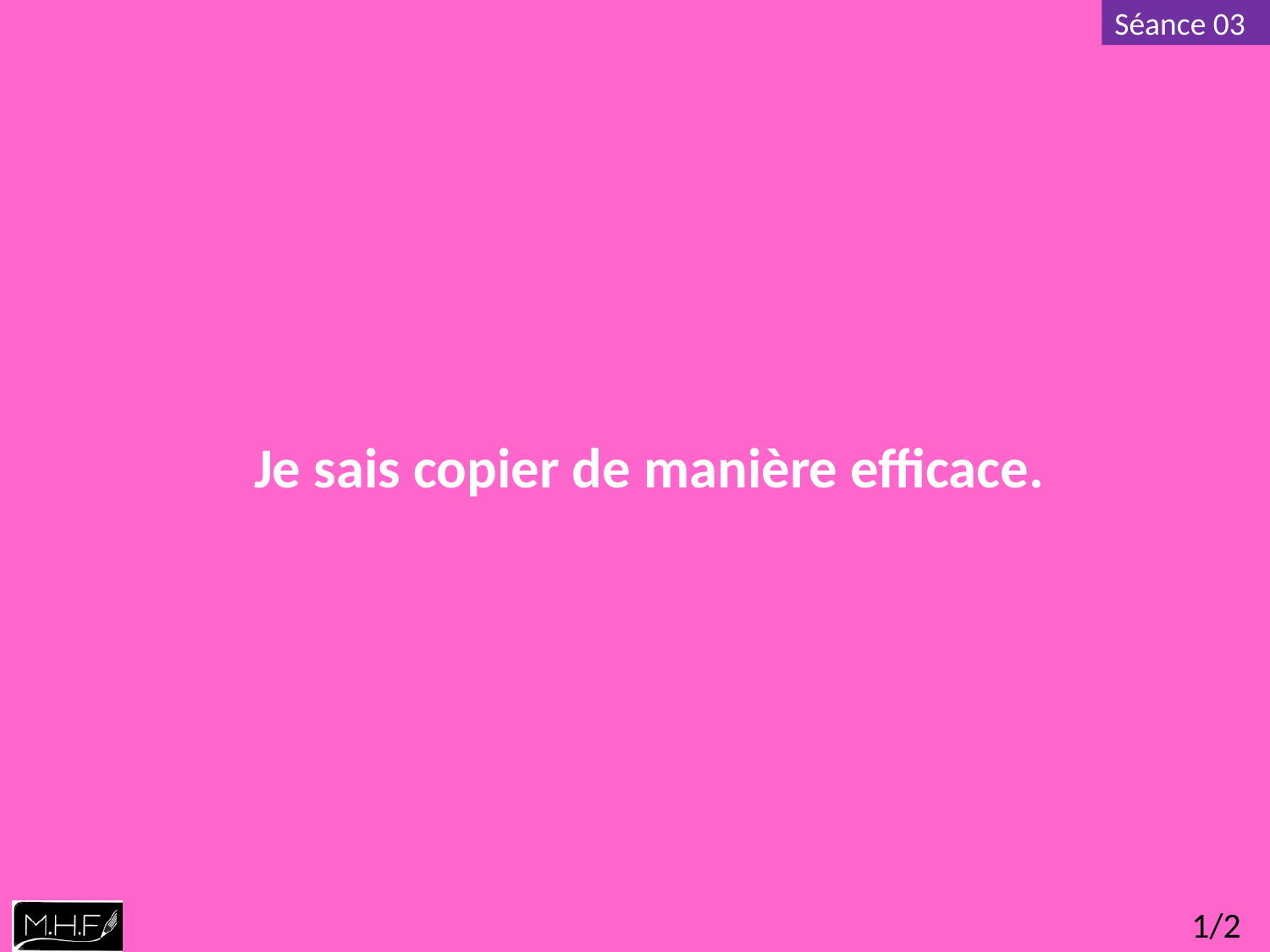

Je sais copier de manière efficace.
1/2